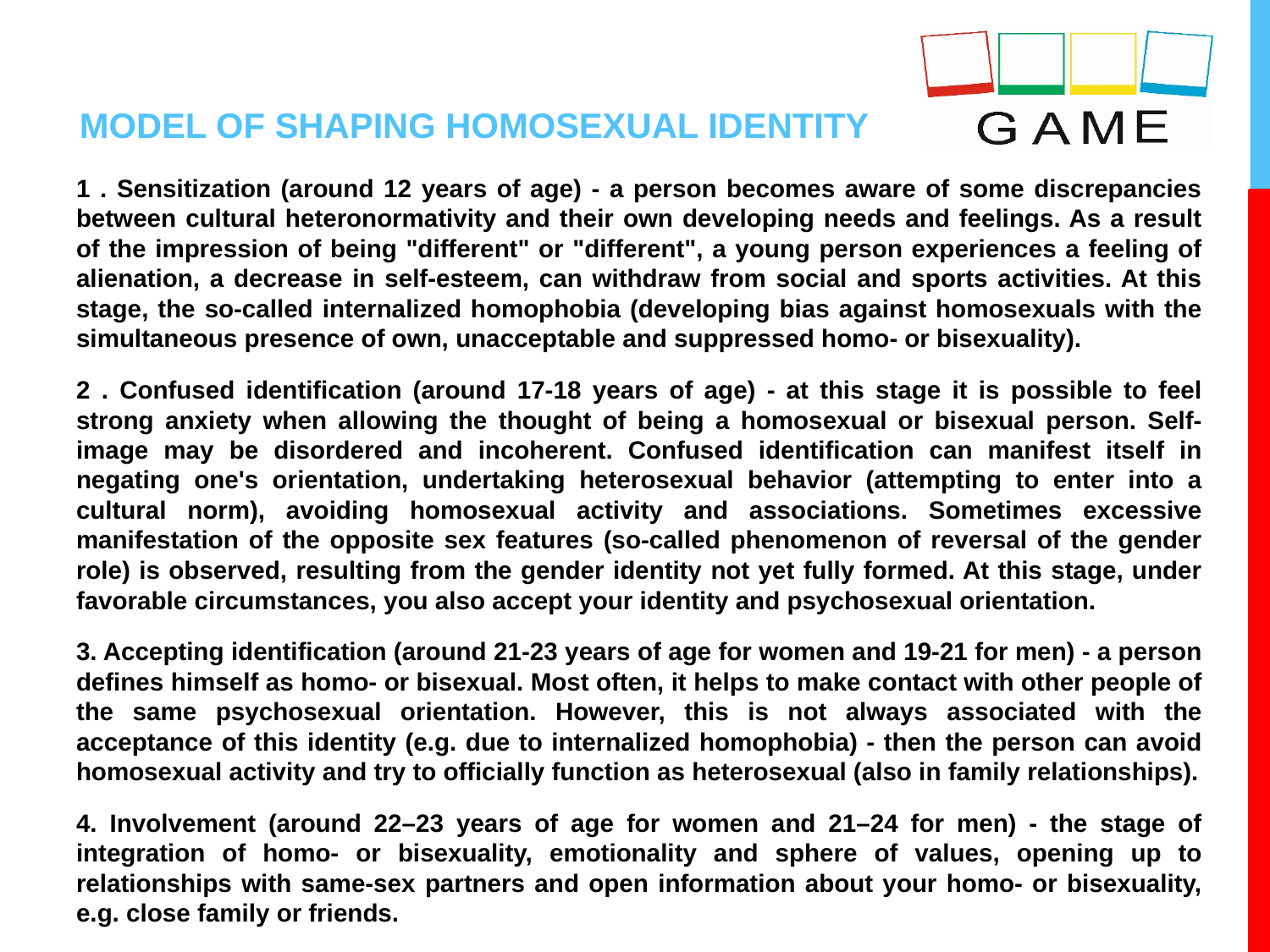

# MODEL OF SHAPING HOMOSEXUAL IDENTITY
1 . Sensitization (around 12 years of age) - a person becomes aware of some discrepancies between cultural heteronormativity and their own developing needs and feelings. As a result of the impression of being "different" or "different", a young person experiences a feeling of alienation, a decrease in self-esteem, can withdraw from social and sports activities. At this stage, the so-called internalized homophobia (developing bias against homosexuals with the simultaneous presence of own, unacceptable and suppressed homo- or bisexuality).
2 . Confused identification (around 17-18 years of age) - at this stage it is possible to feel strong anxiety when allowing the thought of being a homosexual or bisexual person. Self-image may be disordered and incoherent. Confused identification can manifest itself in negating one's orientation, undertaking heterosexual behavior (attempting to enter into a cultural norm), avoiding homosexual activity and associations. Sometimes excessive manifestation of the opposite sex features (so-called phenomenon of reversal of the gender role) is observed, resulting from the gender identity not yet fully formed. At this stage, under favorable circumstances, you also accept your identity and psychosexual orientation.
3. Accepting identification (around 21-23 years of age for women and 19-21 for men) - a person defines himself as homo- or bisexual. Most often, it helps to make contact with other people of the same psychosexual orientation. However, this is not always associated with the acceptance of this identity (e.g. due to internalized homophobia) - then the person can avoid homosexual activity and try to officially function as heterosexual (also in family relationships).
4. Involvement (around 22–23 years of age for women and 21–24 for men) - the stage of integration of homo- or bisexuality, emotionality and sphere of values, opening up to relationships with same-sex partners and open information about your homo- or bisexuality, e.g. close family or friends.